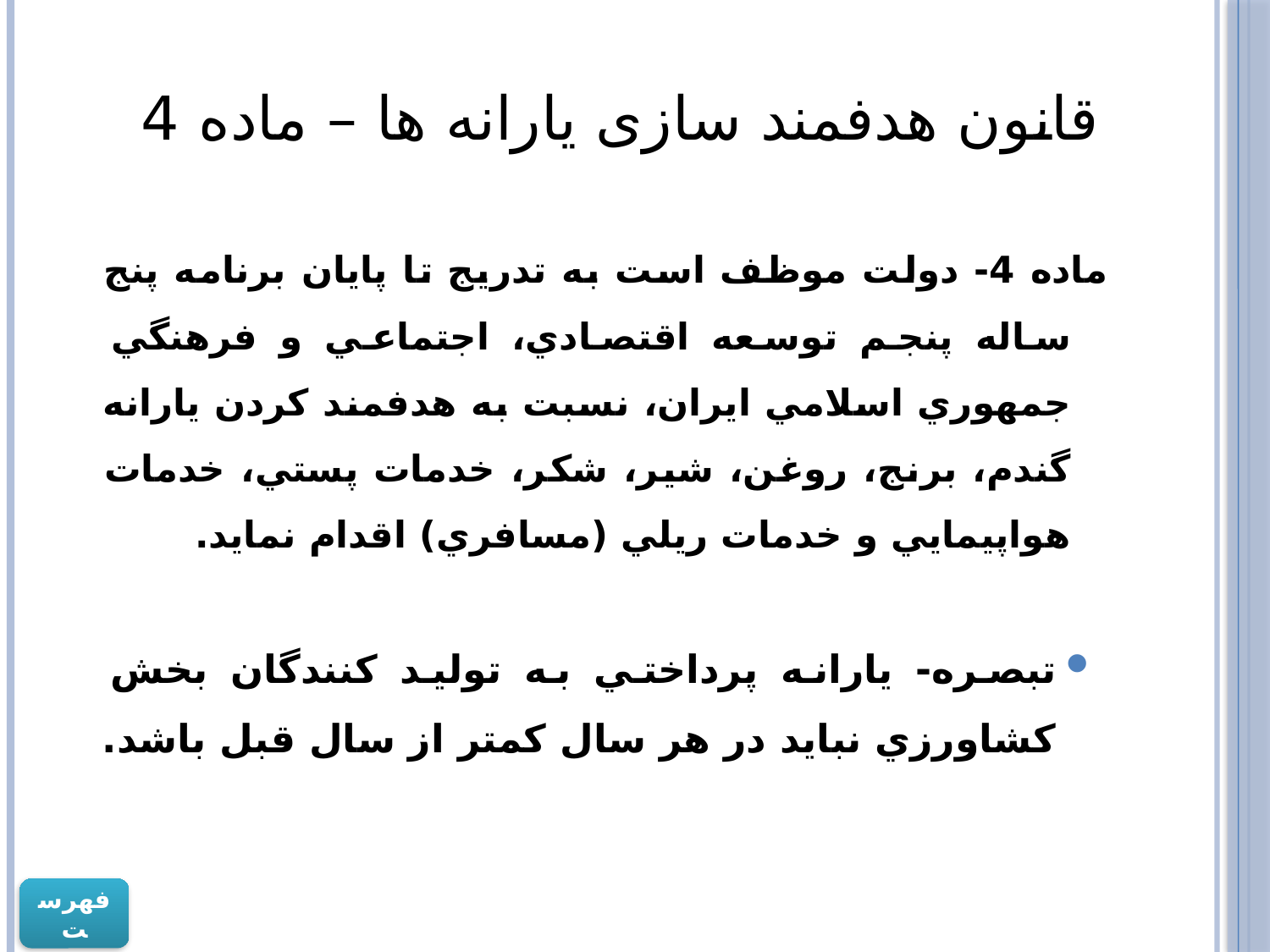

# قانون هدفمند سازی یارانه ها – ماده 4
ماده 4- دولت موظف است به تدريج ‌تا پايان برنامه پنج ساله پنجم توسعه اقتصادي، اجتماعي و فرهنگي جمهوري اسلامي ايران، نسبت به هدفمند كردن يارانه گندم، برنج، روغن، شير، شكر، ‌خدمات پستي، خدمات هواپيمايي و خدمات ريلي (مسافري) ‌اقدام نمايد.
تبصره- يارانه پرداختي به توليد كنندگان بخش كشاورزي نبايد در هر سال كمتر از سال قبل باشد.

فهرست